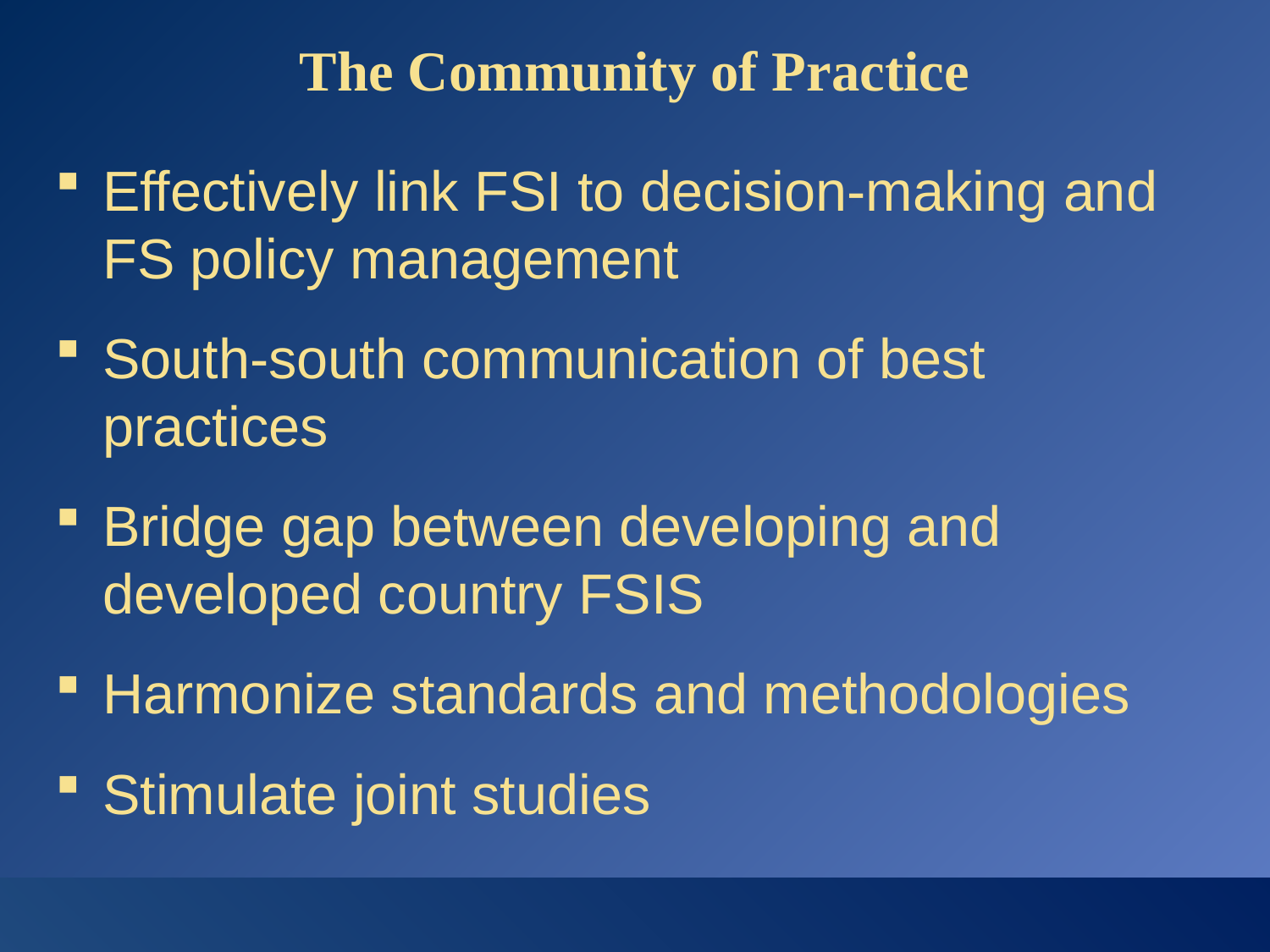

# The Community of Practice
Effectively link FSI to decision-making and FS policy management
South-south communication of best practices
Bridge gap between developing and developed country FSIS
Harmonize standards and methodologies
Stimulate joint studies